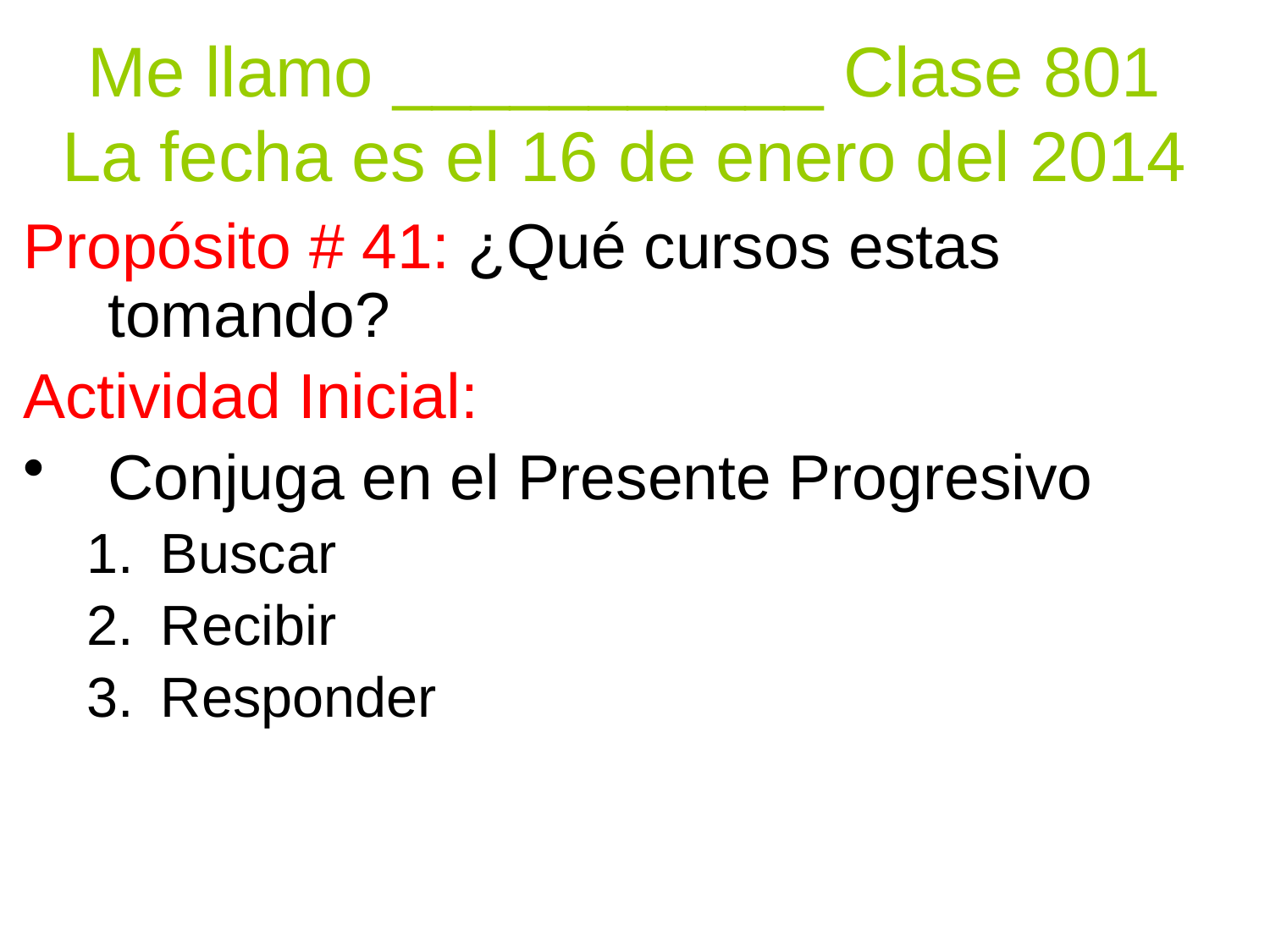

# Me llamo ___________ Clase 801 La fecha es el 16 de enero del 2014
Propósito # 41: ¿Qué cursos estas tomando?
Actividad Inicial:
Conjuga en el Presente Progresivo
Buscar
Recibir
Responder